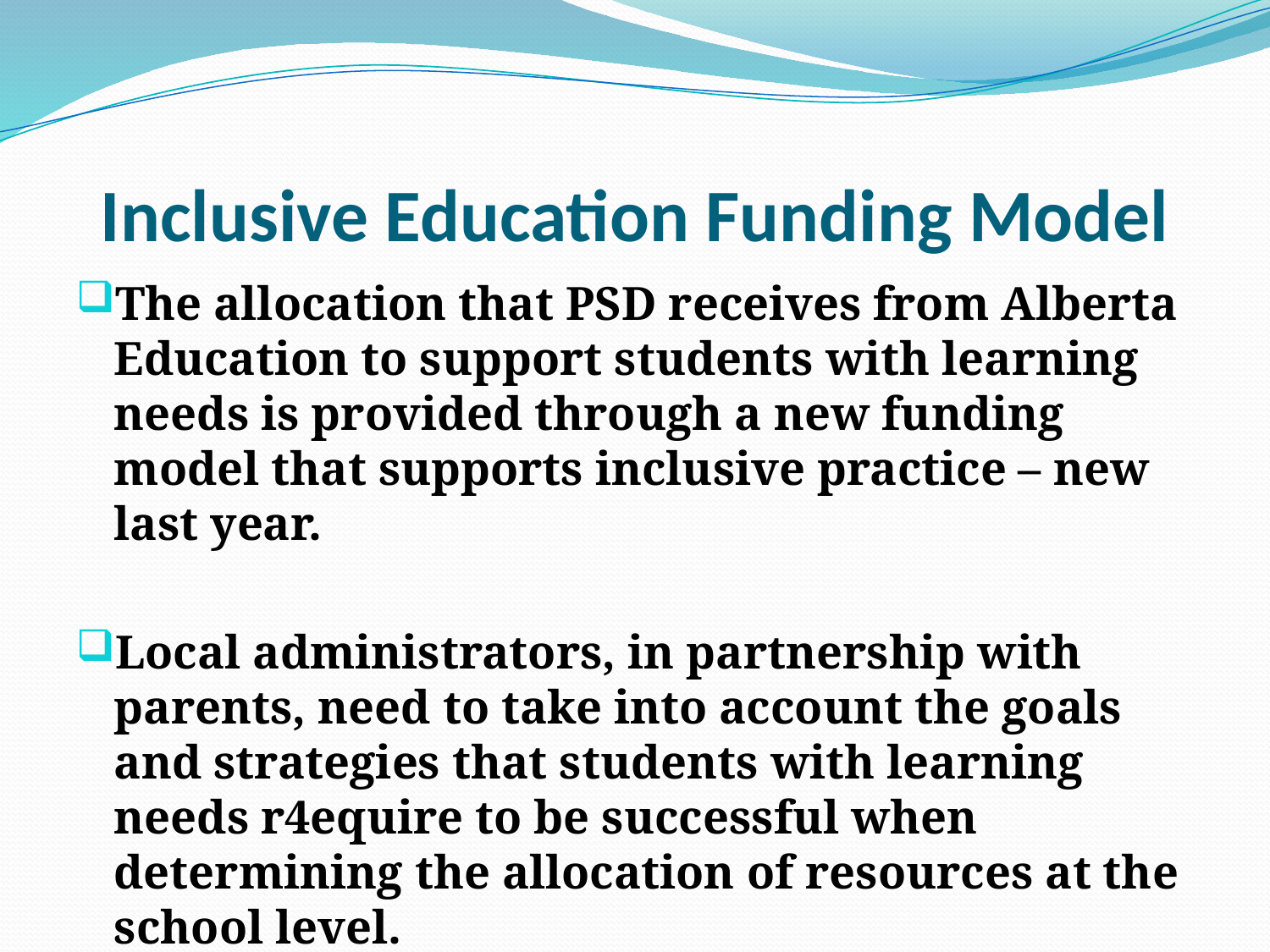

# Inclusive Education Funding Model
The allocation that PSD receives from Alberta Education to support students with learning needs is provided through a new funding model that supports inclusive practice – new last year.

Local administrators, in partnership with parents, need to take into account the goals and strategies that students with learning needs r4equire to be successful when determining the allocation of resources at the school level.